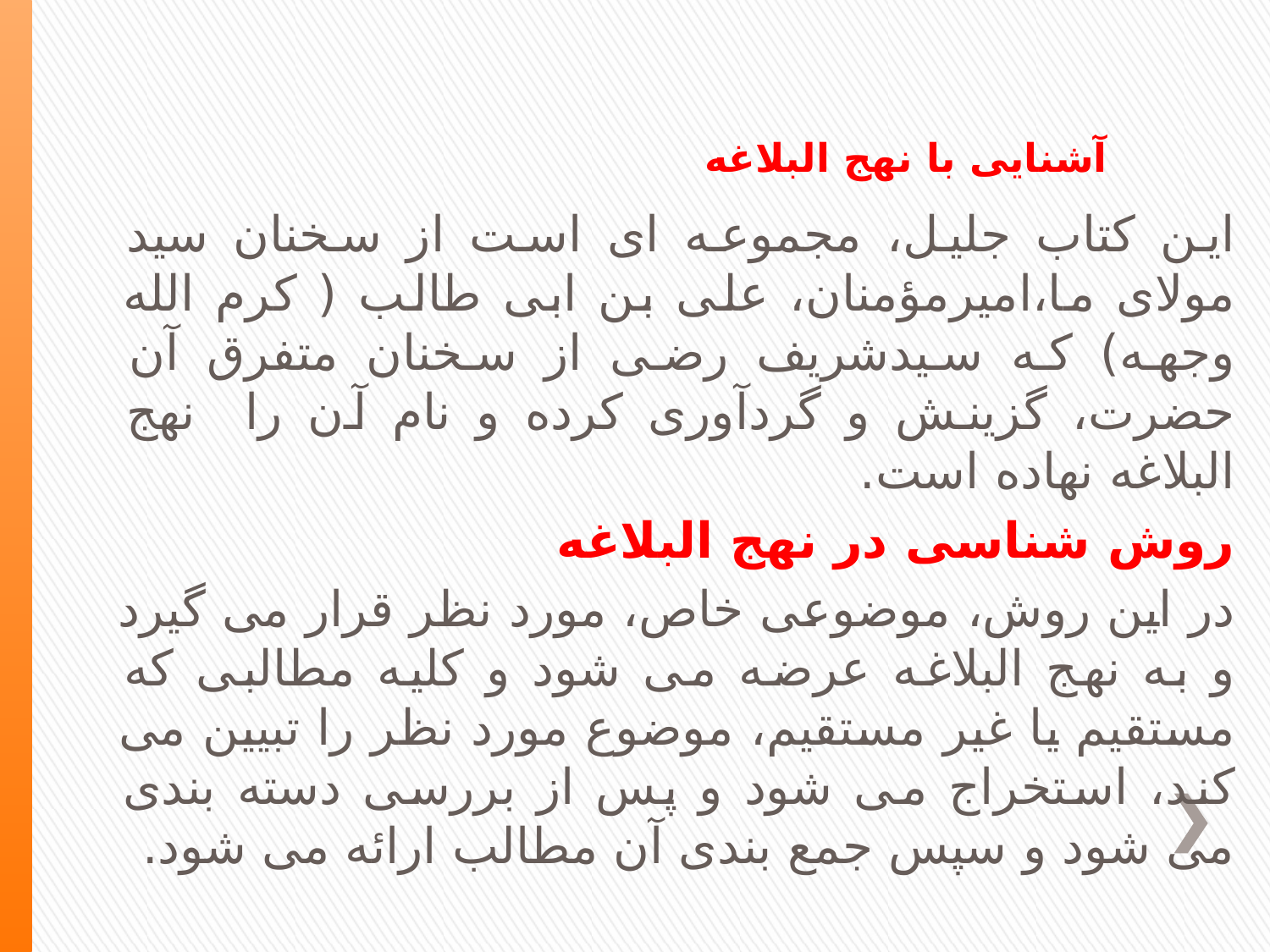

# آشنایی با نهج البلاغه
این کتاب جلیل، مجموعه ای است از سخنان سید مولای ما،امیرمؤمنان، علی بن ابی طالب ( کرم الله وجهه) که سیدشریف رضی از سخنان متفرق آن حضرت، گزینش و گردآوری کرده و نام آن را  نهج البلاغه نهاده است.
روش شناسی در نهج البلاغه
در این روش، موضوعی خاص، مورد نظر قرار می گیرد و به نهج البلاغه عرضه می شود و کلیه مطالبی که مستقیم یا غیر مستقیم، موضوع مورد نظر را تبیین می کند، استخراج می شود و پس از بررسی دسته بندی می شود و سپس جمع بندی آن مطالب ارائه می شود.